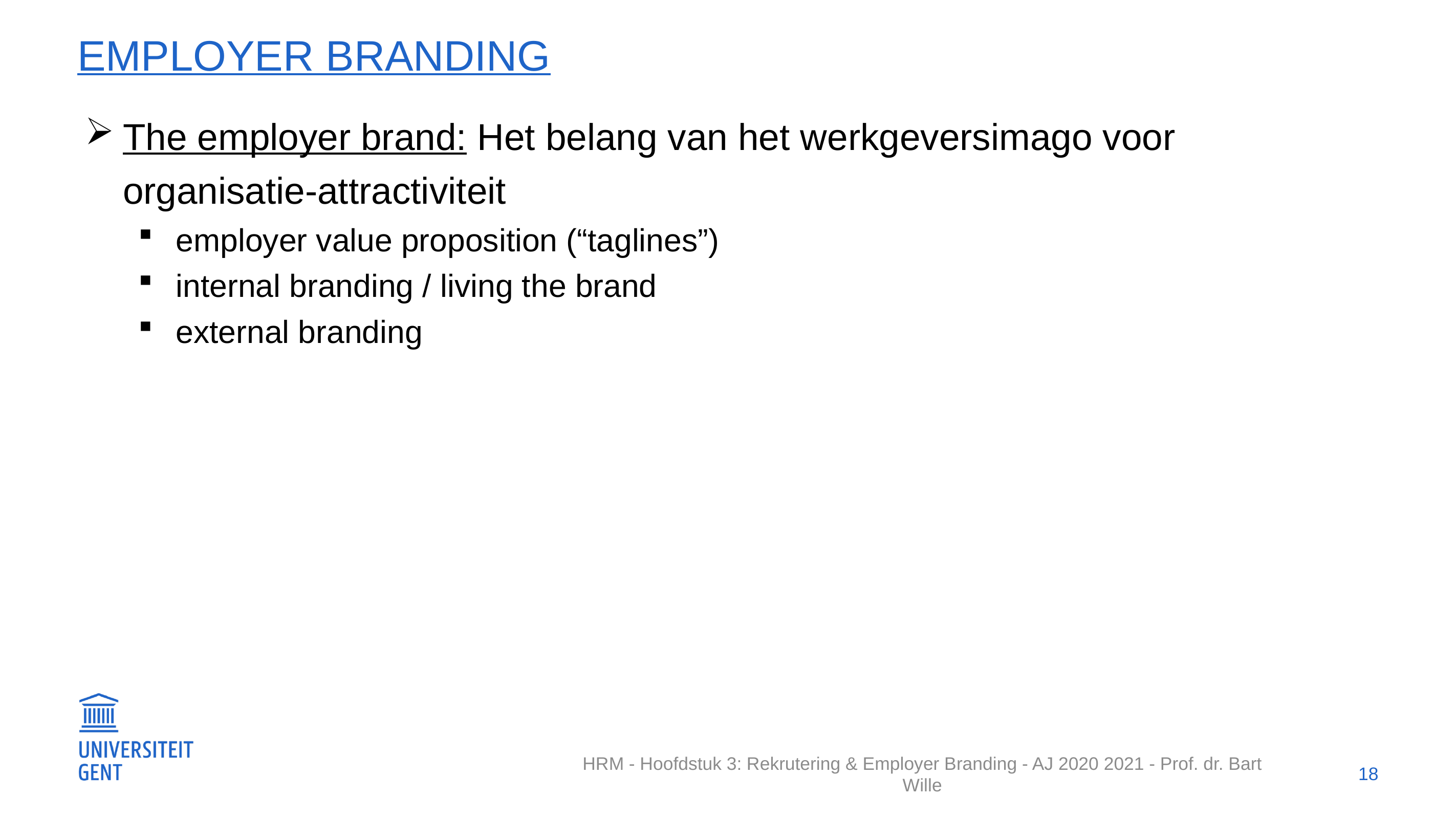

# employer branding
The employer brand: Het belang van het werkgeversimago voor organisatie-attractiviteit
employer value proposition (“taglines”)
internal branding / living the brand
external branding

18
HRM - Hoofdstuk 3: Rekrutering & Employer Branding - AJ 2020 2021 - Prof. dr. Bart Wille